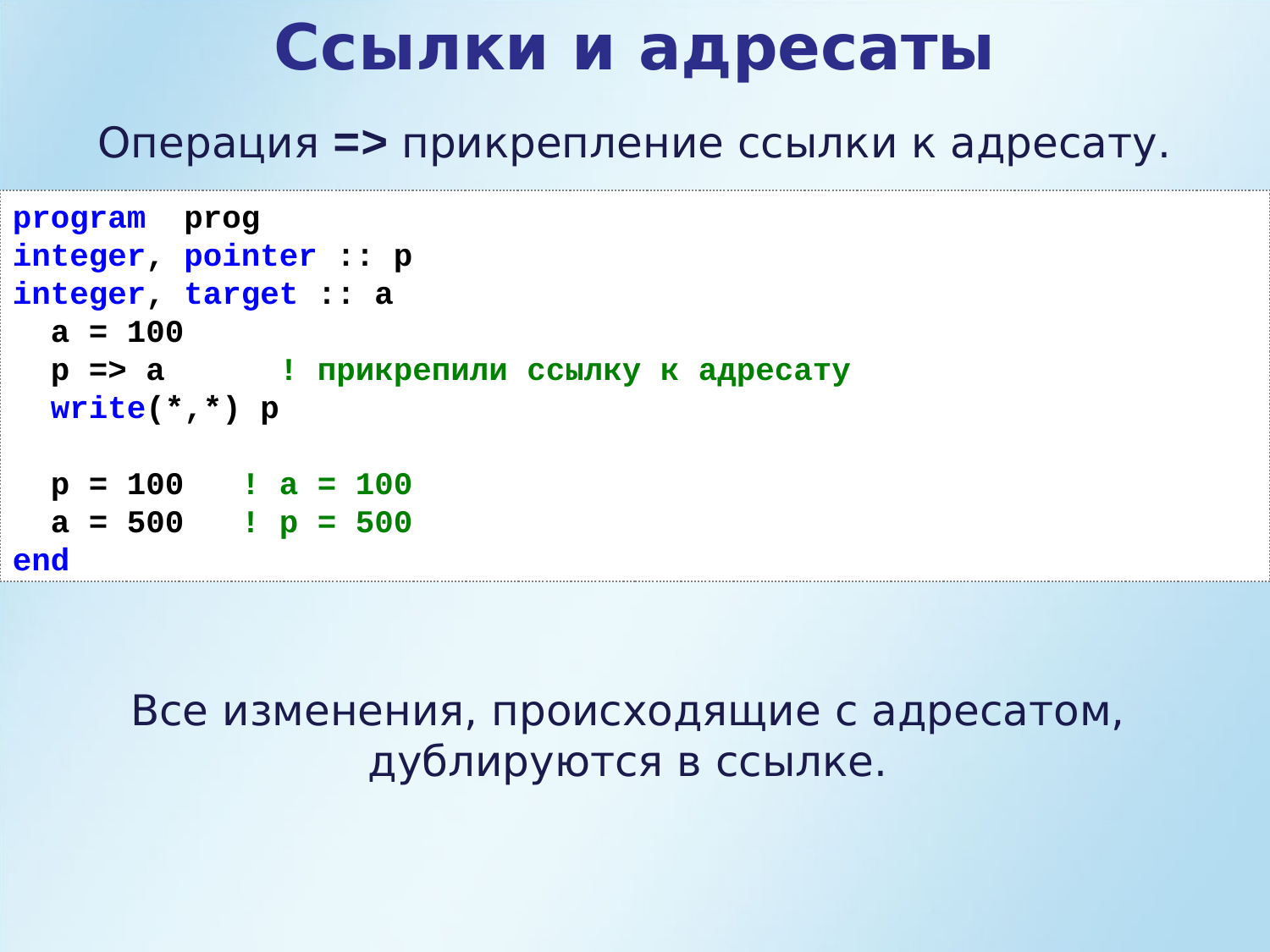

Ссылки и адресаты
Операция => прикрепление ссылки к адресату.
program  prog
integer, pointer :: p
integer, target :: a
  a = 100
  p => a      ! прикрепили ссылку к адресату
  write(*,*) p

  p = 100   ! a = 100
  a = 500   ! p = 500
end
Все изменения, происходящие с адресатом,
дублируются в ссылке.